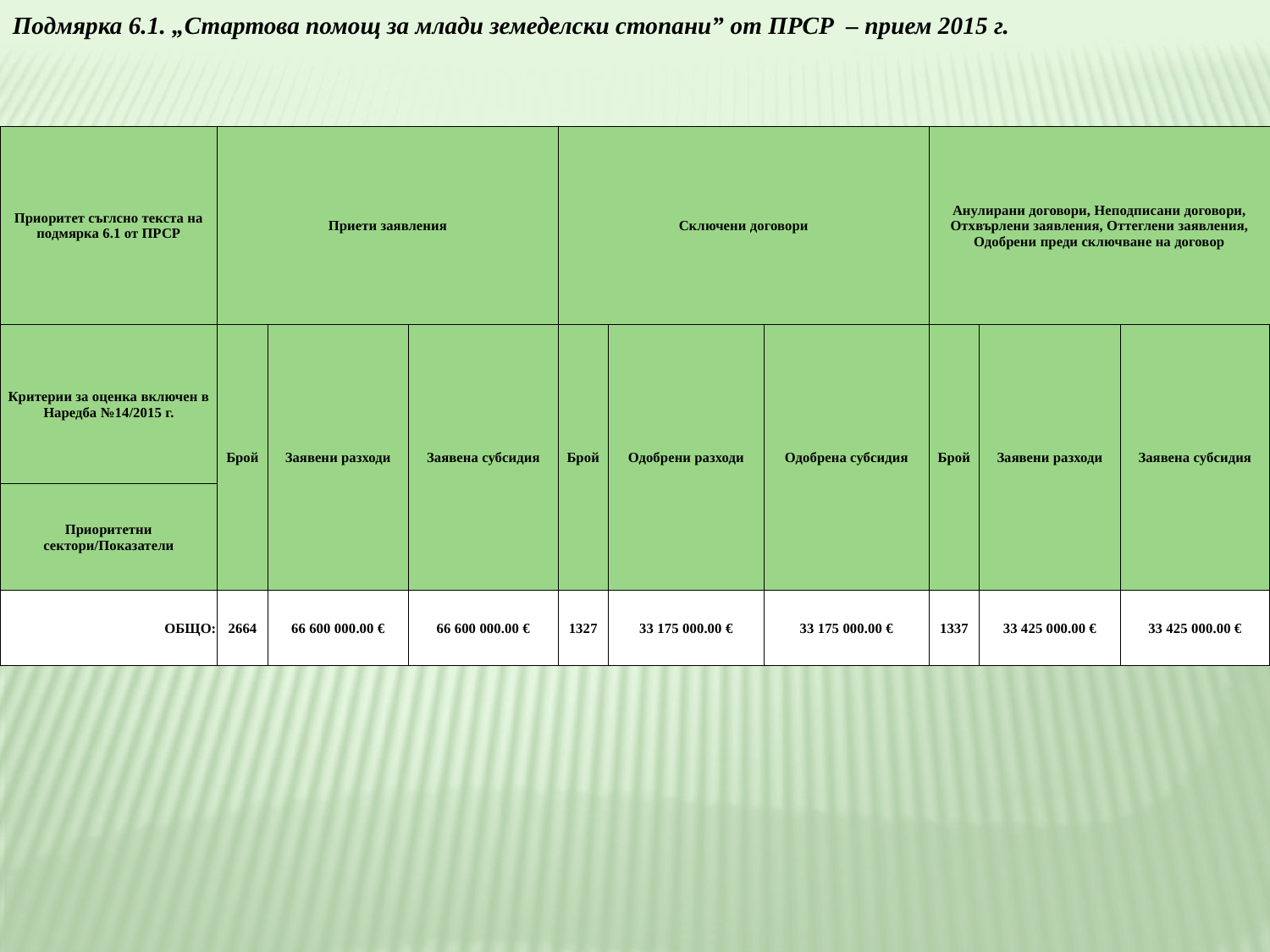

Подмярка 6.1. „Стартова помощ за млади земеделски стопани” от ПРСР  – прием 2015 г.

| Приоритет съглсно текста на подмярка 6.1 от ПРСР | Приети заявления |  |  | Сключени договори |  |  | Анулирани договори, Неподписани договори, Отхвърлени заявления, Оттеглени заявления, Одобрени преди сключване на договор |  |  |
| --- | --- | --- | --- | --- | --- | --- | --- | --- | --- |
| Критерии за оценка включен в Наредба №14/2015 г. | Брой | Заявени разходи | Заявена субсидия | Брой | Одобрени разходи | Одобрена субсидия | Брой | Заявени разходи | Заявена субсидия |
| Приоритетни сектори/Показатели |  |  |  |  |  |  |  |  |  |
| ОБЩО: | 2664 | 66 600 000.00 € | 66 600 000.00 € | 1327 | 33 175 000.00 € | 33 175 000.00 € | 1337 | 33 425 000.00 € | 33 425 000.00 € |